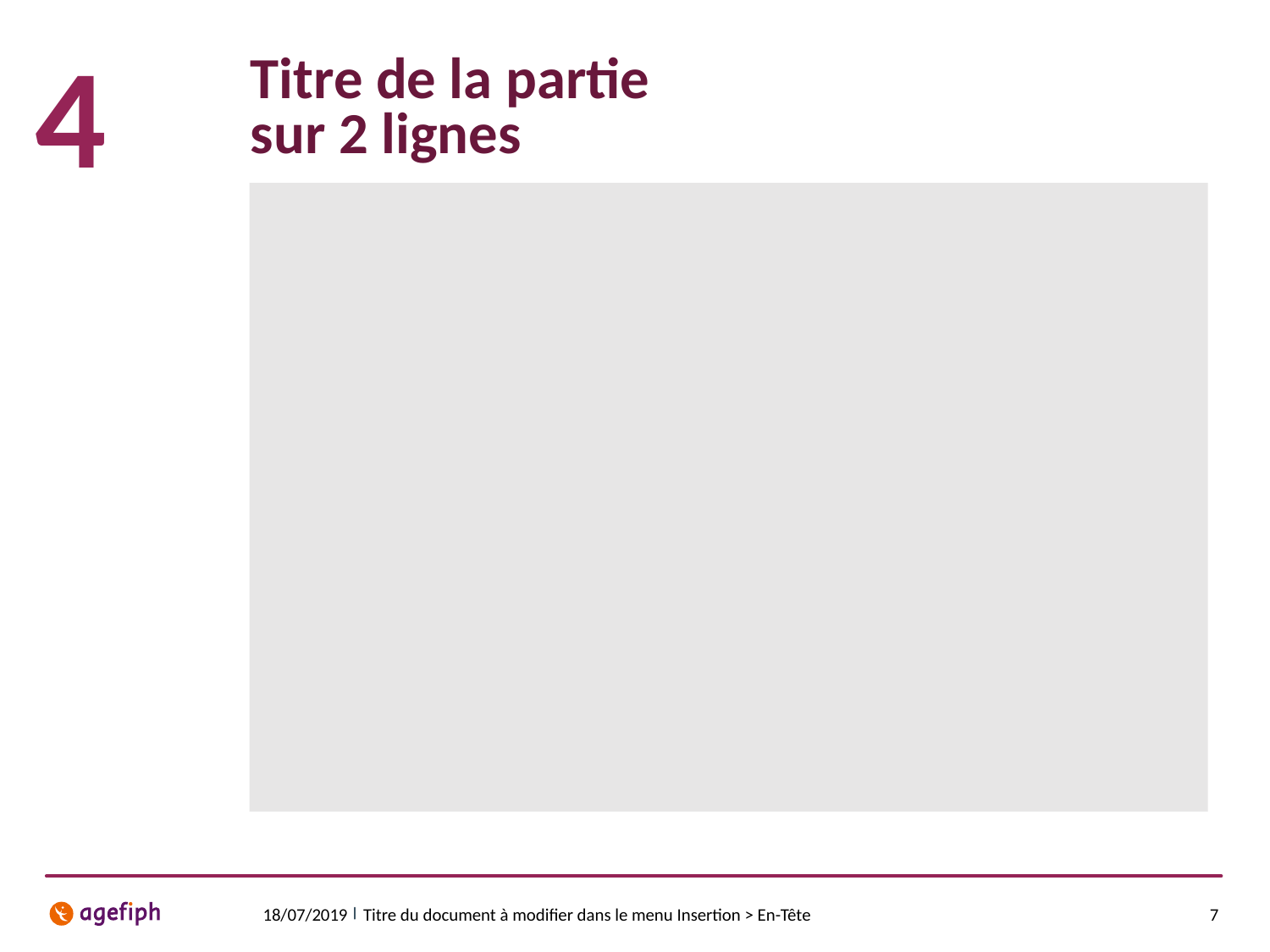

4
# Titre de la partie sur 2 lignes

18/07/2019
Titre du document à modifier dans le menu Insertion > En-Tête
7